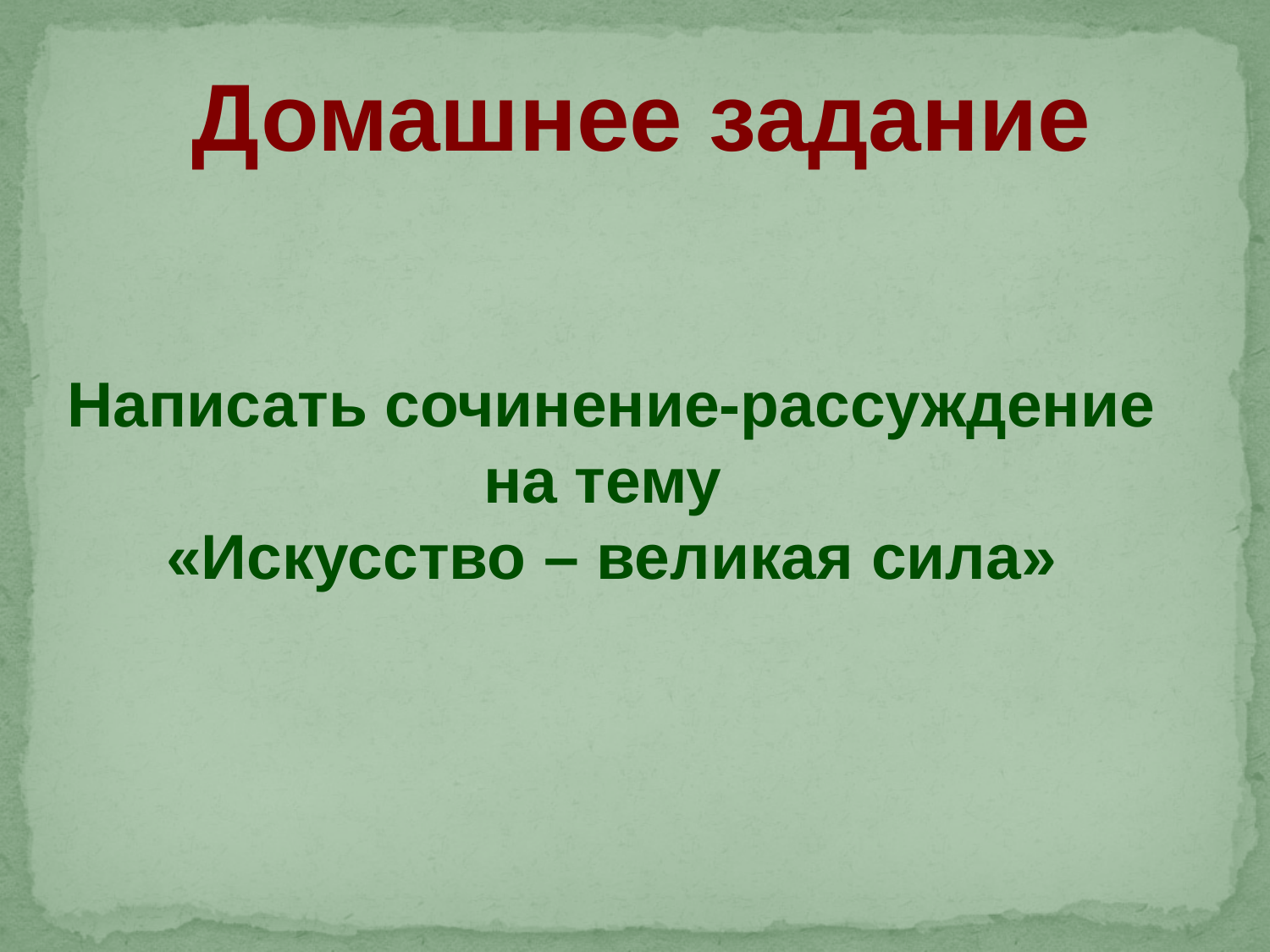

Домашнее задание
Написать сочинение-рассуждение
на тему
«Искусство – великая сила»